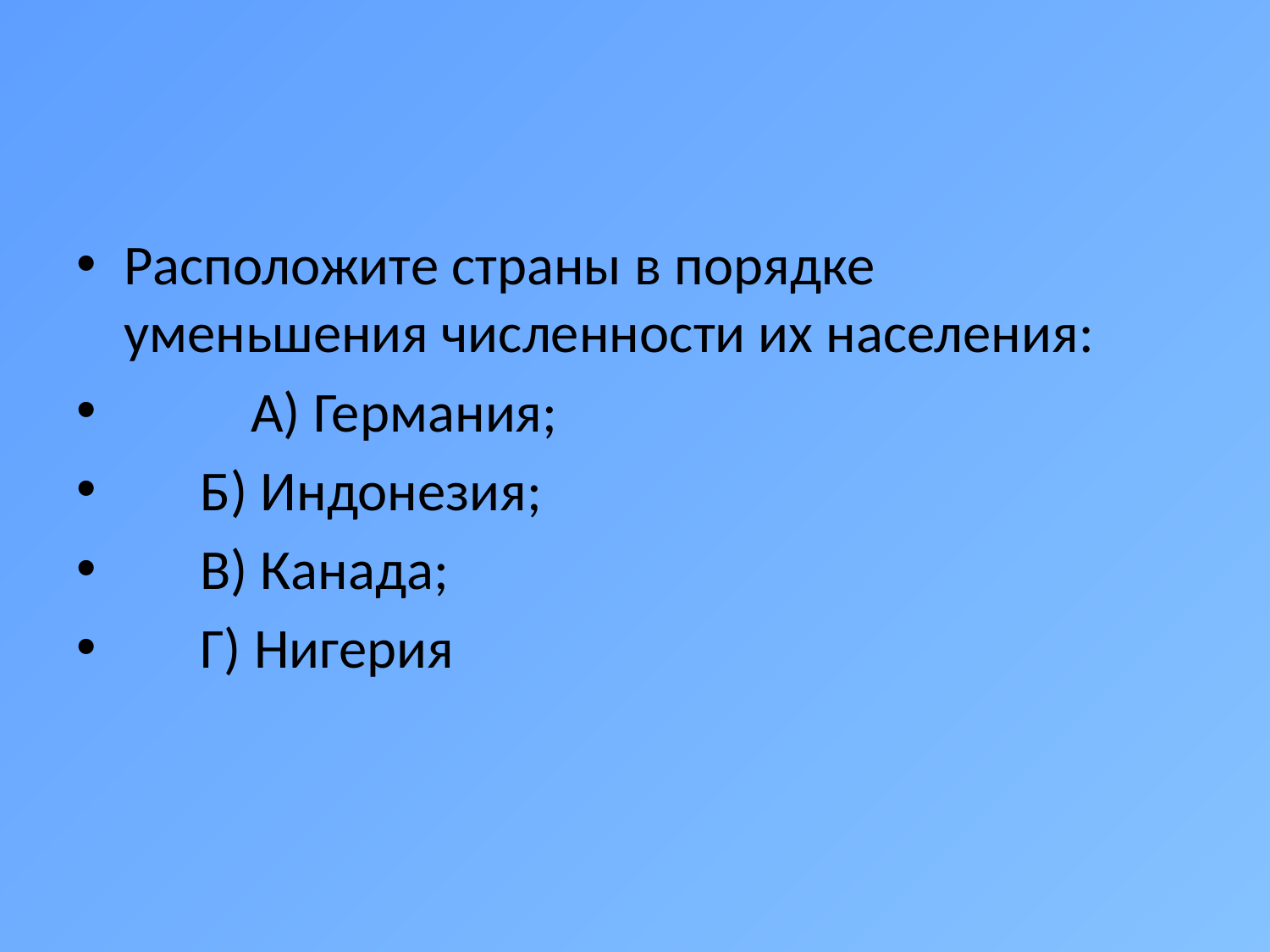

#
Расположите страны в порядке уменьшения численности их населения:
	А) Германия;
      Б) Индонезия;
      В) Канада;
      Г) Нигерия